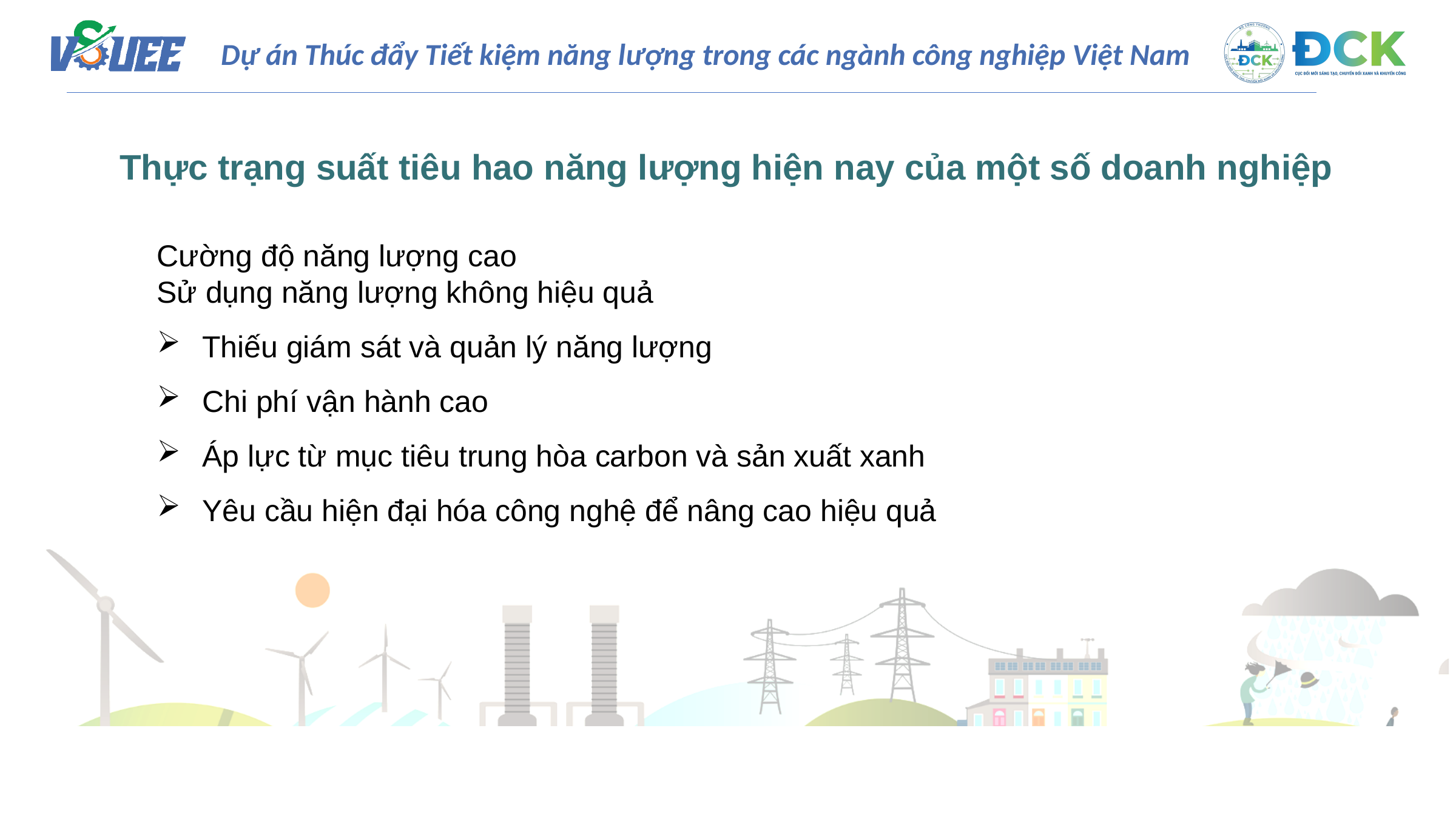

Thực trạng suất tiêu hao năng lượng hiện nay của một số doanh nghiệp
Cường độ năng lượng cao
Sử dụng năng lượng không hiệu quả
Thiếu giám sát và quản lý năng lượng
Chi phí vận hành cao
Áp lực từ mục tiêu trung hòa carbon và sản xuất xanh
Yêu cầu hiện đại hóa công nghệ để nâng cao hiệu quả